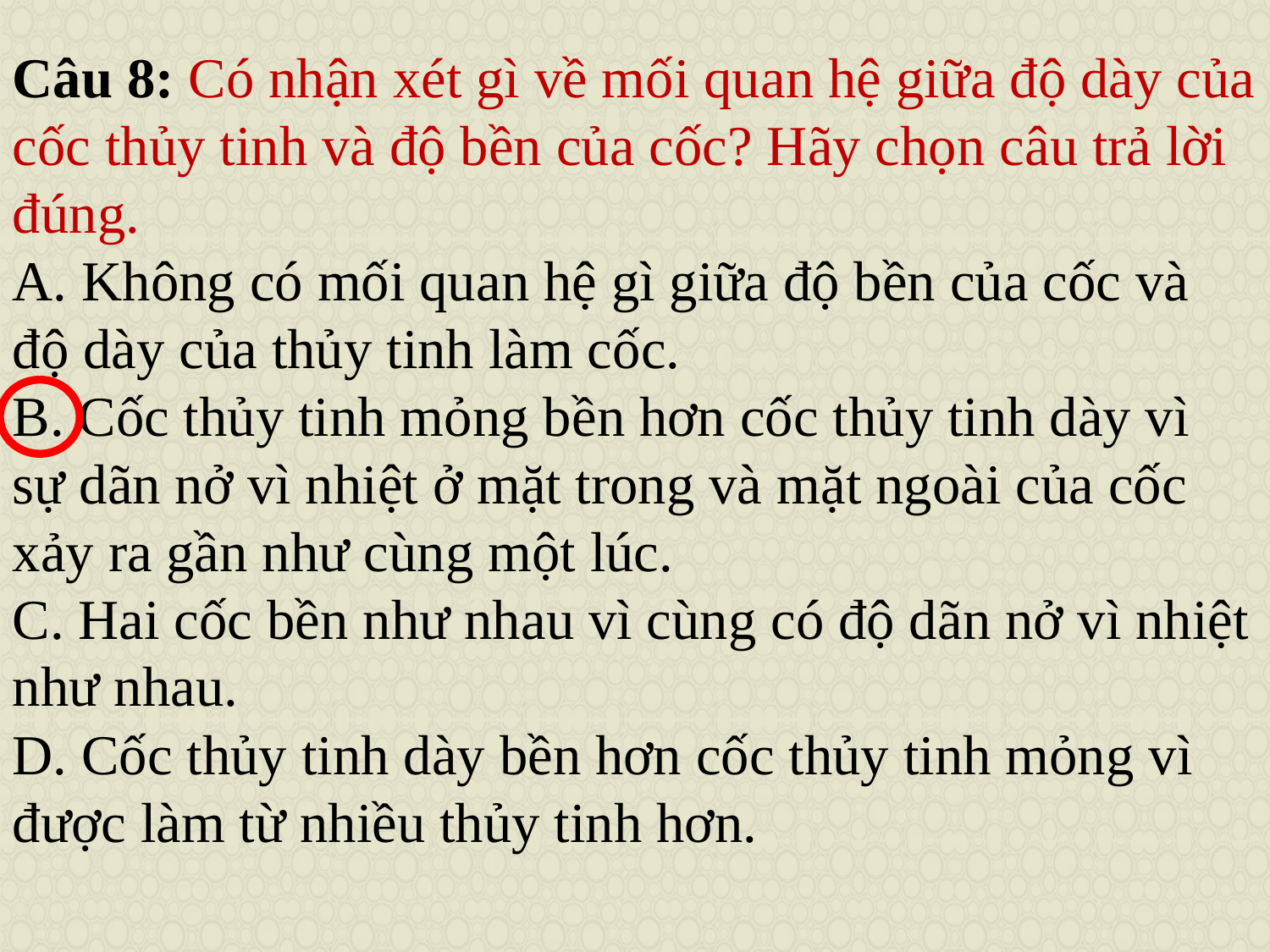

Câu 8: Có nhận xét gì về mối quan hệ giữa độ dày của cốc thủy tinh và độ bền của cốc? Hãy chọn câu trả lời đúng.
A. Không có mối quan hệ gì giữa độ bền của cốc và độ dày của thủy tinh làm cốc.
B. Cốc thủy tinh mỏng bền hơn cốc thủy tinh dày vì sự dãn nở vì nhiệt ở mặt trong và mặt ngoài của cốc xảy ra gần như cùng một lúc.
C. Hai cốc bền như nhau vì cùng có độ dãn nở vì nhiệt như nhau.
D. Cốc thủy tinh dày bền hơn cốc thủy tinh mỏng vì được làm từ nhiều thủy tinh hơn.